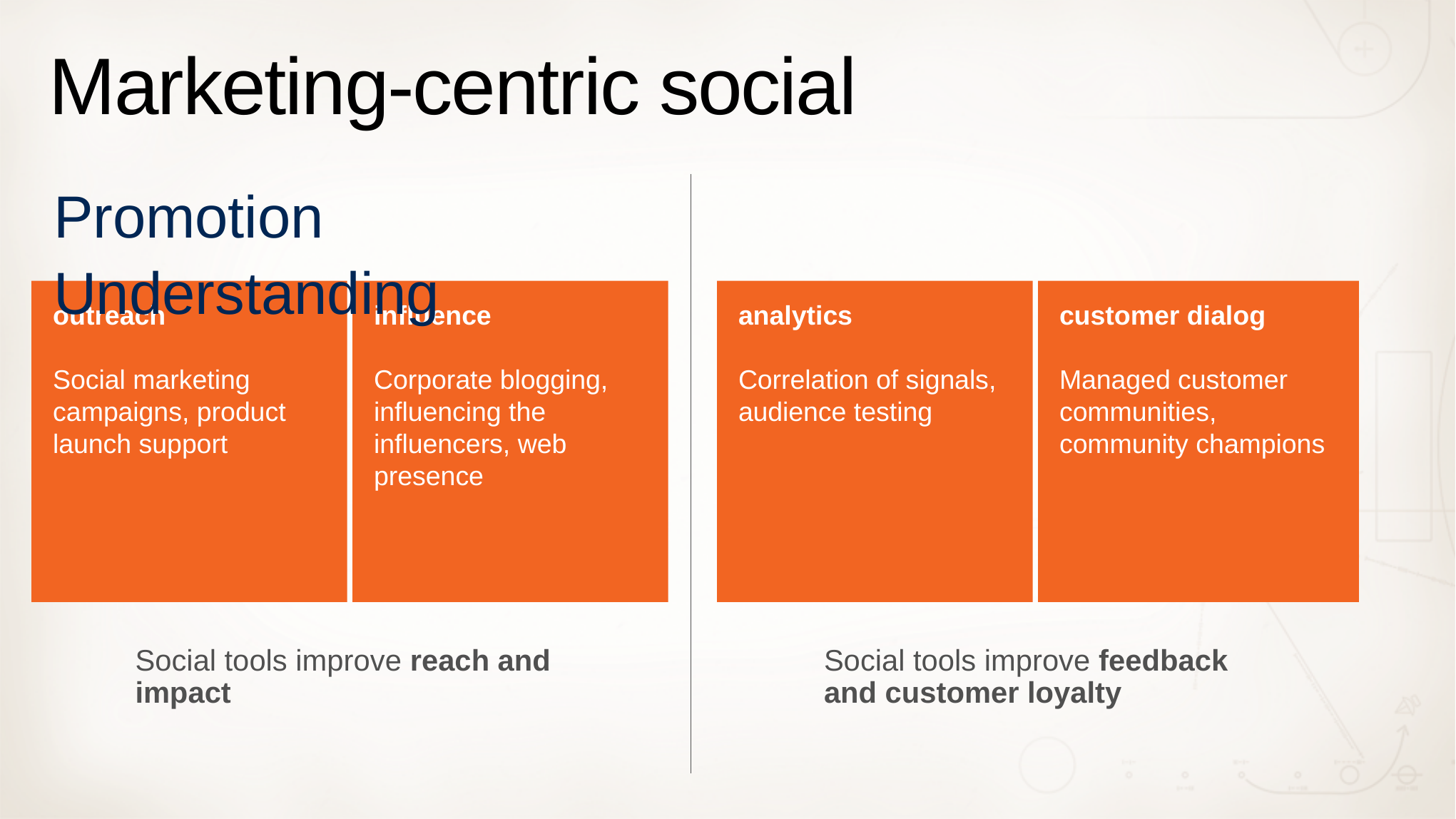

# Marketing-centric social
Promotion
Understanding
outreach

Social marketing campaigns, product launch support
influence

Corporate blogging, influencing the influencers, web presence
analytics

Correlation of signals, audience testing
customer dialog

Managed customer communities, community champions

Social tools improve reach and impact
Social tools improve feedback and customer loyalty